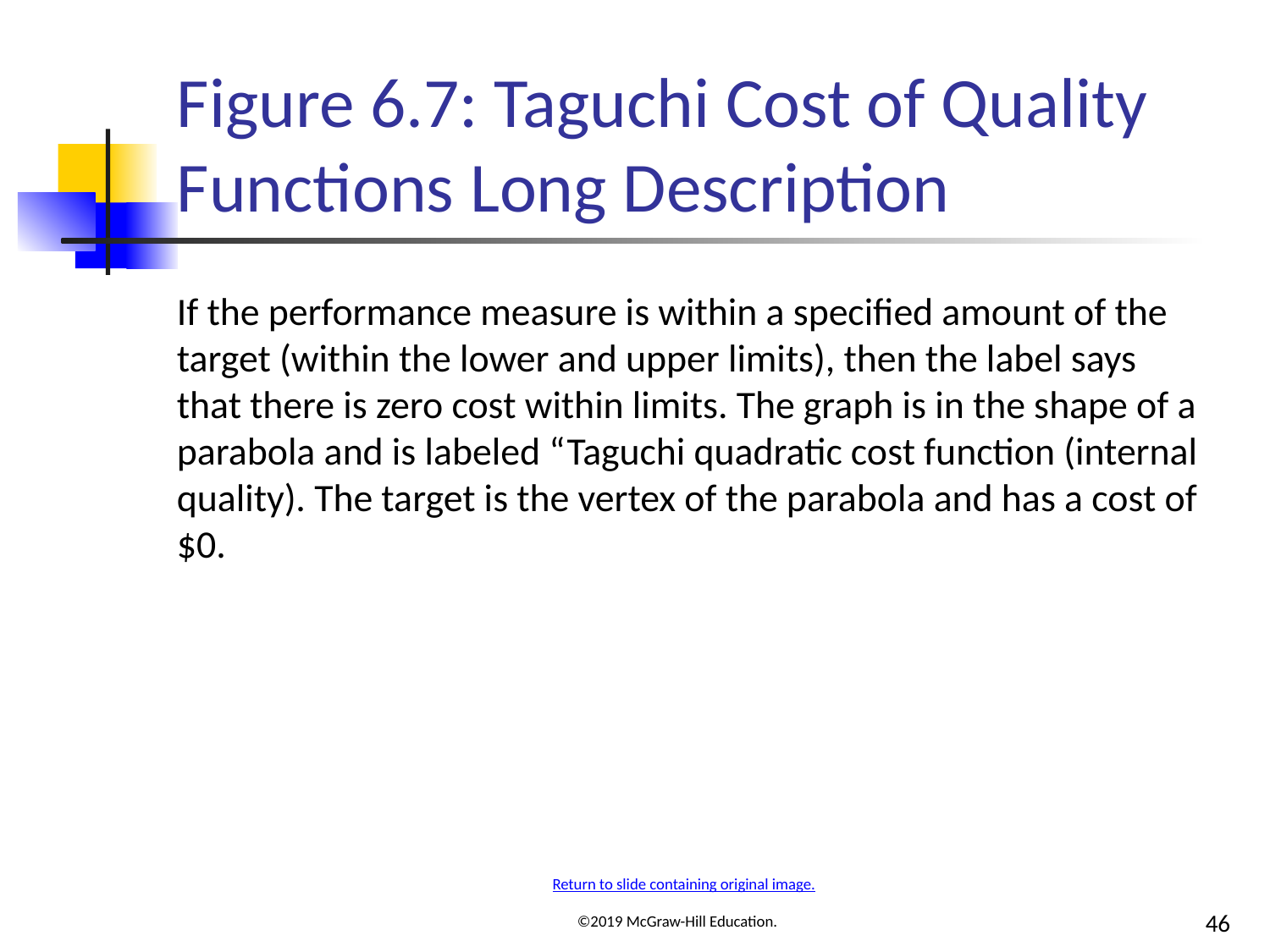

# Figure 6.7: Taguchi Cost of Quality Functions Long Description
If the performance measure is within a specified amount of the target (within the lower and upper limits), then the label says that there is zero cost within limits. The graph is in the shape of a parabola and is labeled “Taguchi quadratic cost function (internal quality). The target is the vertex of the parabola and has a cost of $0.
Return to slide containing original image.